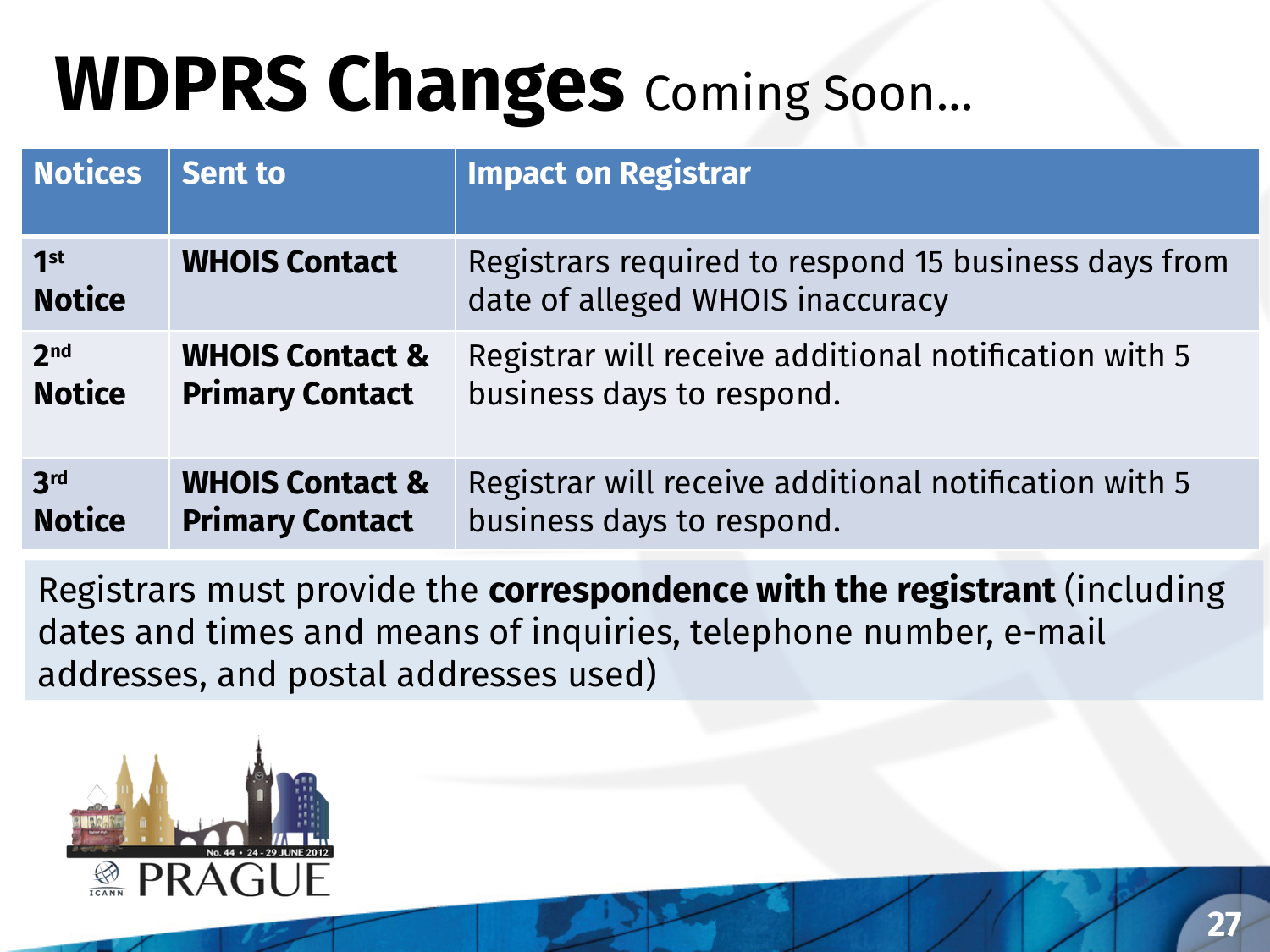

# WDPRS Changes Coming Soon…
| Notices | Sent to | Impact on Registrar |
| --- | --- | --- |
| 1st Notice | WHOIS Contact | Registrars required to respond 15 business days from date of alleged WHOIS inaccuracy |
| 2nd Notice | WHOIS Contact & Primary Contact | Registrar will receive additional notification with 5 business days to respond. |
| 3rd Notice | WHOIS Contact & Primary Contact | Registrar will receive additional notification with 5 business days to respond. |
Registrars must provide the correspondence with the registrant (including dates and times and means of inquiries, telephone number, e-mail addresses, and postal addresses used)
27